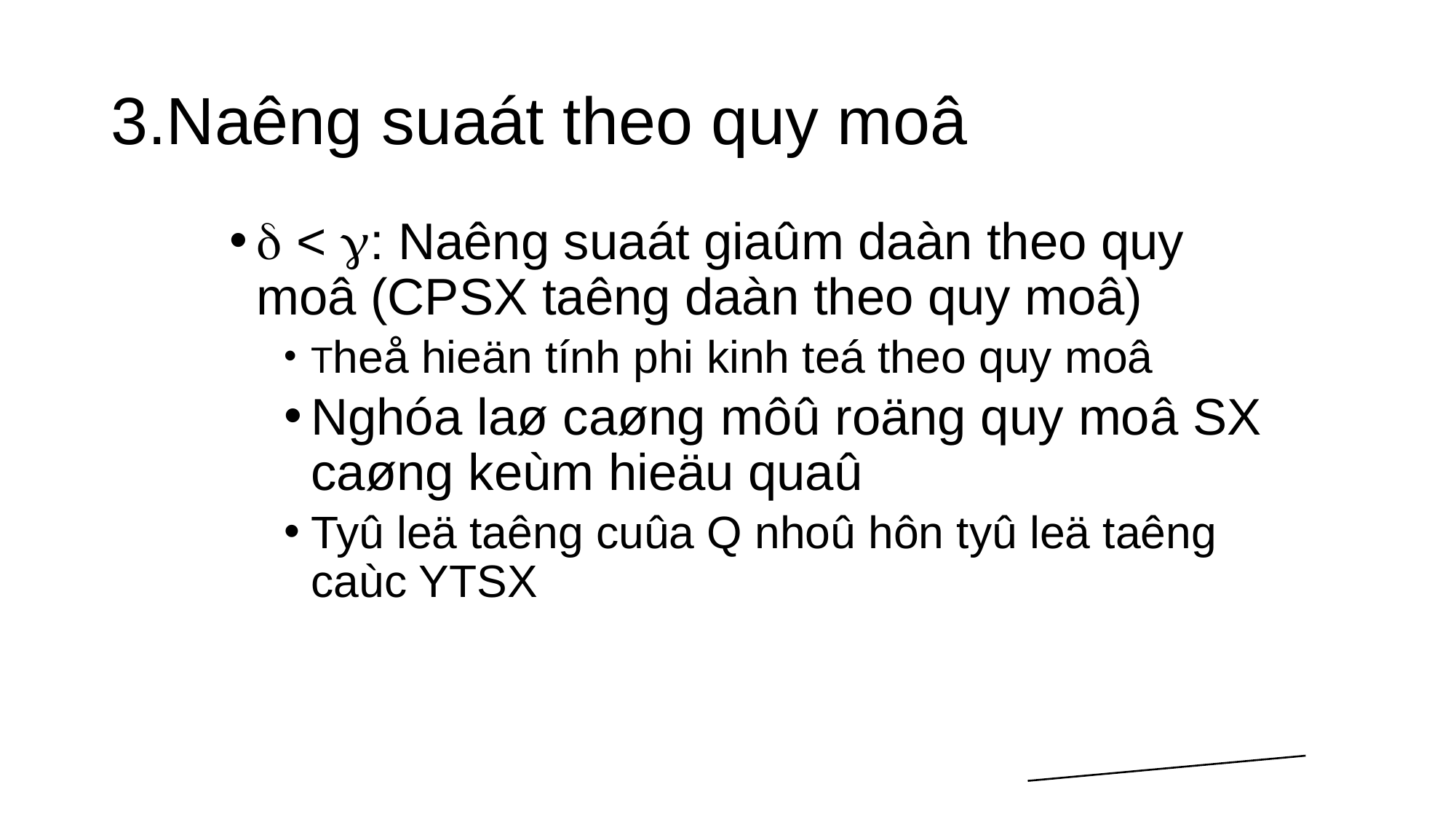

# 3.Naêng suaát theo quy moâ
δ < γ: Naêng suaát giaûm daàn theo quy moâ (CPSX taêng daàn theo quy moâ)
Theå hieän tính phi kinh teá theo quy moâ
Nghóa laø caøng môû roäng quy moâ SX caøng keùm hieäu quaû
Tyû leä taêng cuûa Q nhoû hôn tyû leä taêng caùc YTSX